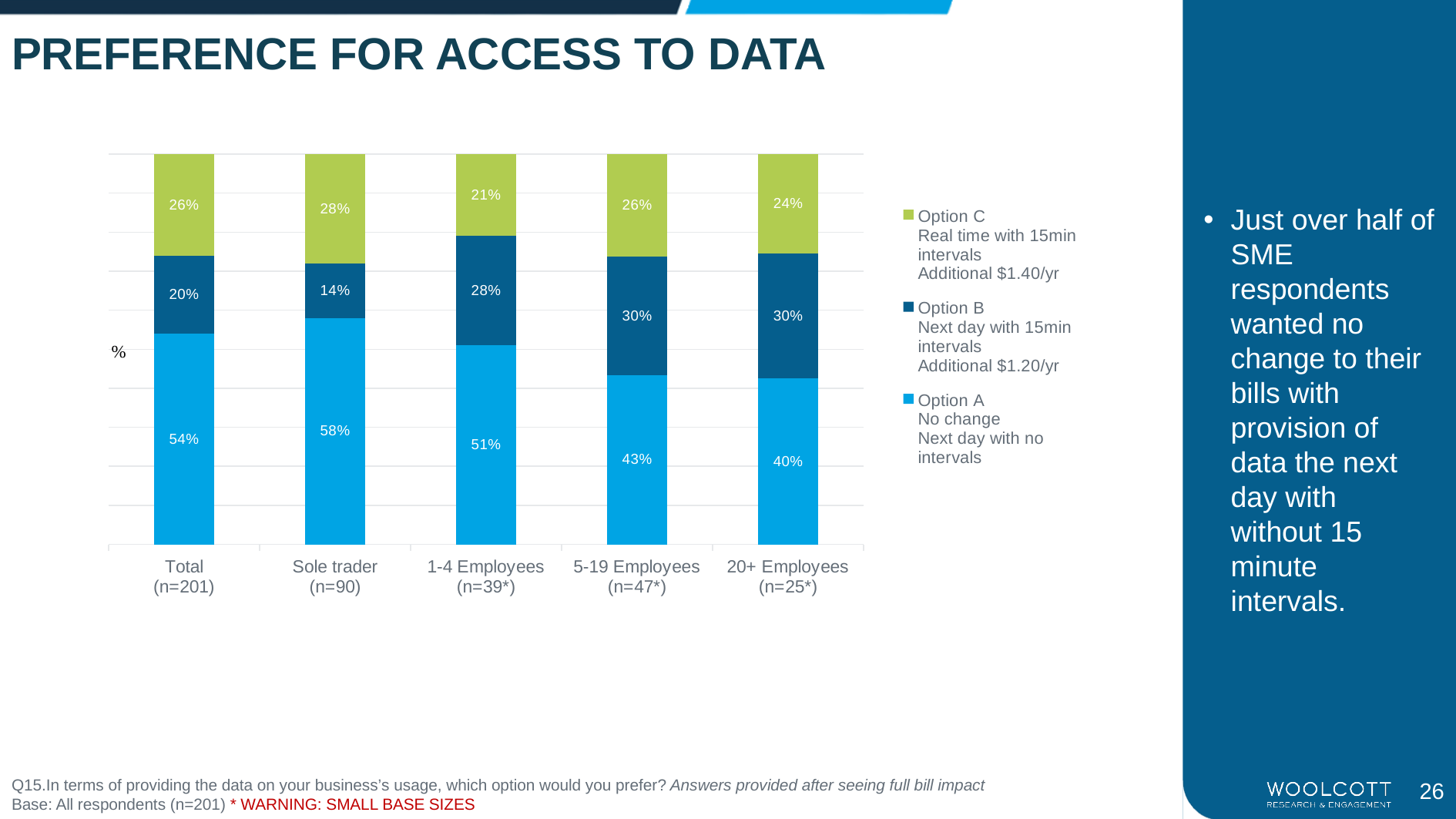

PREFERENCE FOR ACCESS TO DATA

### Chart

| Category | Option A
No change
Next day with no intervals | Option B
Next day with 15min intervals
Additional $1.20/yr | Option C
Real time with 15min intervals
Additional $1.40/yr |
|---|---|---|---|
| Total
(n=201) | 0.54 | 0.2 | 0.26 |
| Sole trader
(n=90) | 0.58 | 0.14 | 0.28 |
| 1-4 Employees
(n=39*) | 0.51 | 0.28 | 0.21 |
| 5-19 Employees
(n=47*) | 0.43 | 0.3 | 0.26 |
| 20+ Employees
(n=25*) | 0.4 | 0.3 | 0.24 |
Just over half of SME respondents wanted no change to their bills with provision of data the next day with without 15 minute intervals.
Q15.In terms of providing the data on your business’s usage, which option would you prefer? Answers provided after seeing full bill impact
Base: All respondents (n=201) * WARNING: SMALL BASE SIZES